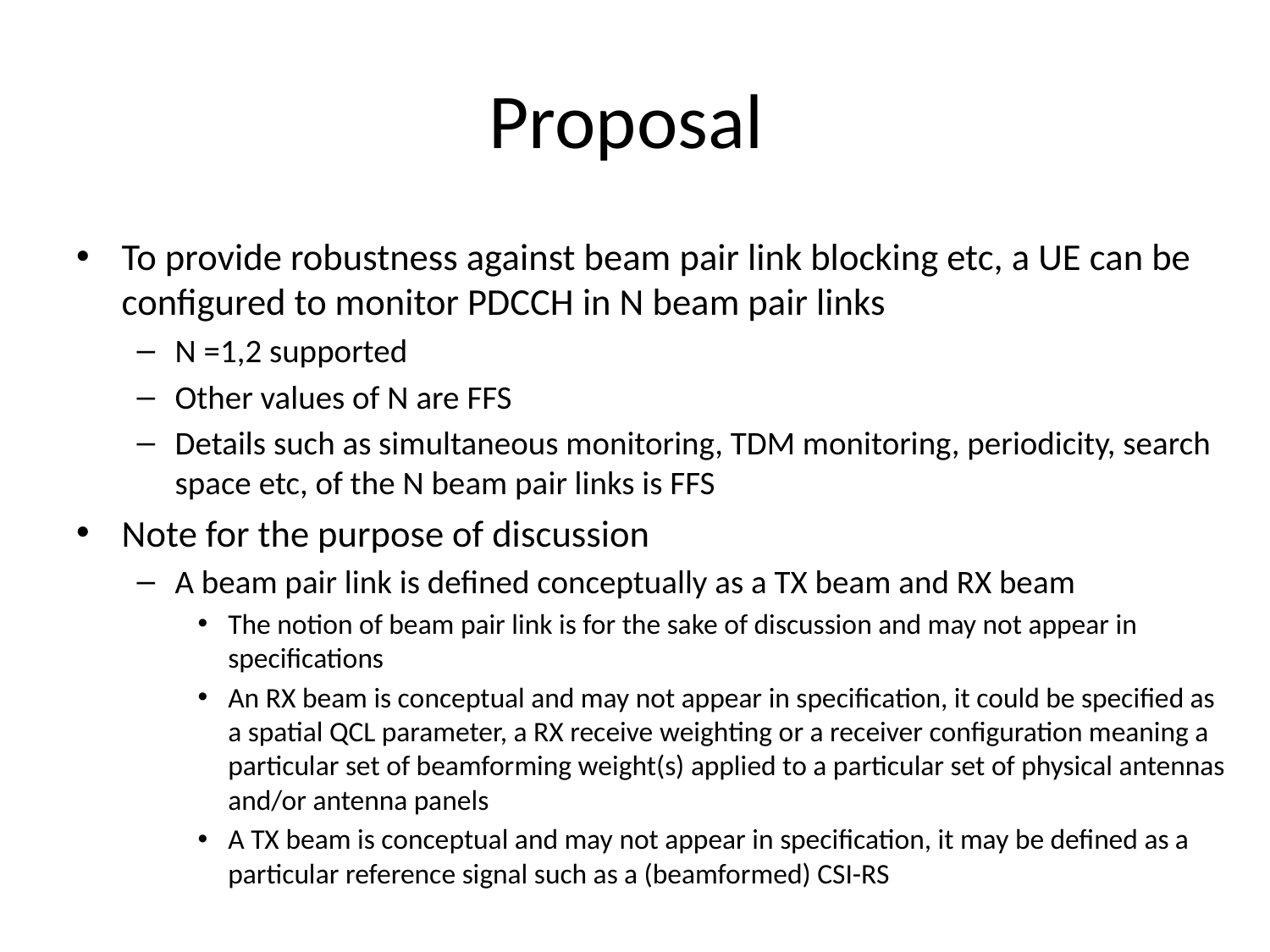

# Proposal
To provide robustness against beam pair link blocking etc, a UE can be configured to monitor PDCCH in N beam pair links
N =1,2 supported
Other values of N are FFS
Details such as simultaneous monitoring, TDM monitoring, periodicity, search space etc, of the N beam pair links is FFS
Note for the purpose of discussion
A beam pair link is defined conceptually as a TX beam and RX beam
The notion of beam pair link is for the sake of discussion and may not appear in specifications
An RX beam is conceptual and may not appear in specification, it could be specified as a spatial QCL parameter, a RX receive weighting or a receiver configuration meaning a particular set of beamforming weight(s) applied to a particular set of physical antennas and/or antenna panels
A TX beam is conceptual and may not appear in specification, it may be defined as a particular reference signal such as a (beamformed) CSI-RS